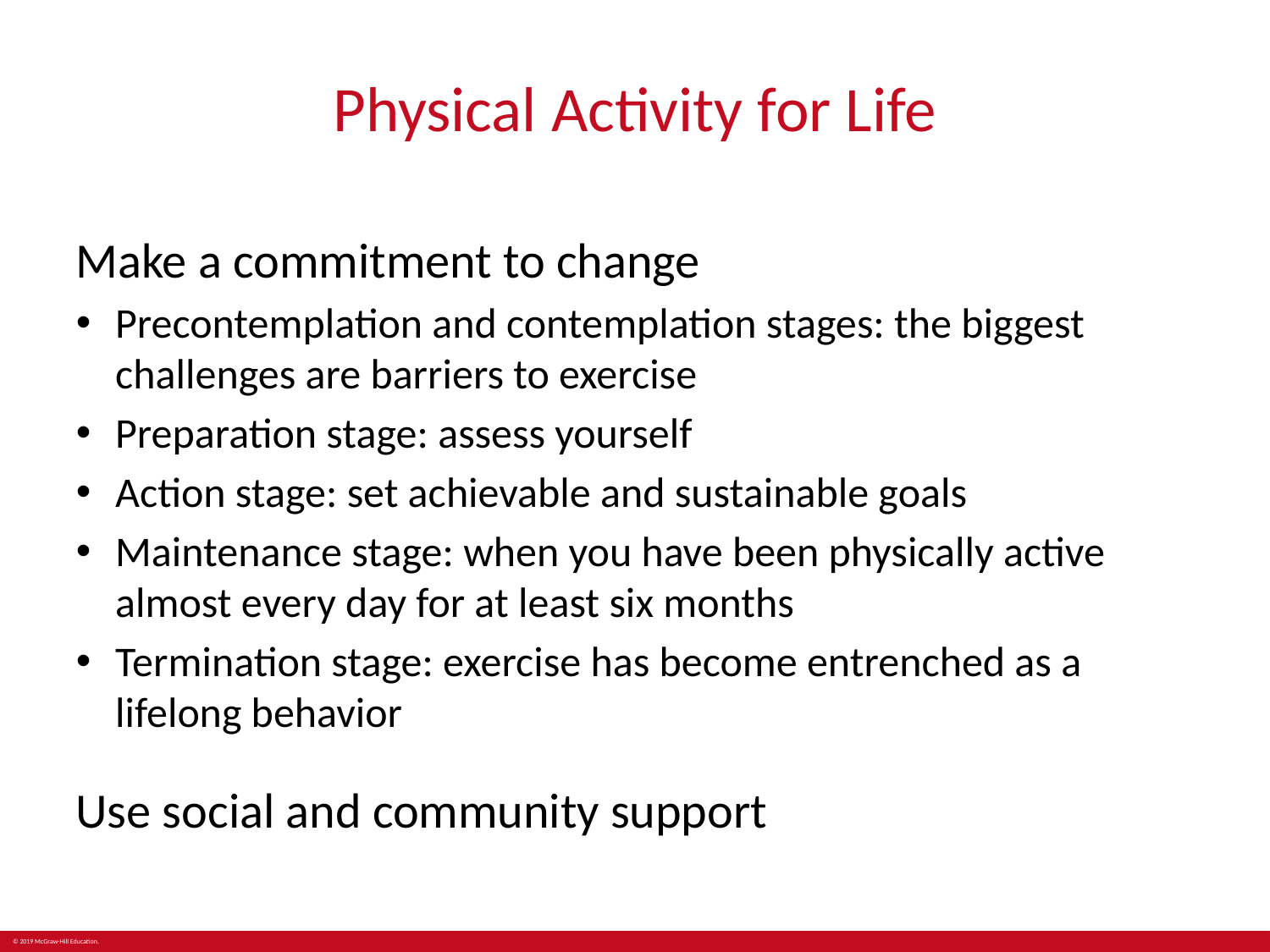

# Physical Activity for Life
Make a commitment to change
Precontemplation and contemplation stages: the biggest challenges are barriers to exercise
Preparation stage: assess yourself
Action stage: set achievable and sustainable goals
Maintenance stage: when you have been physically active almost every day for at least six months
Termination stage: exercise has become entrenched as a lifelong behavior
Use social and community support